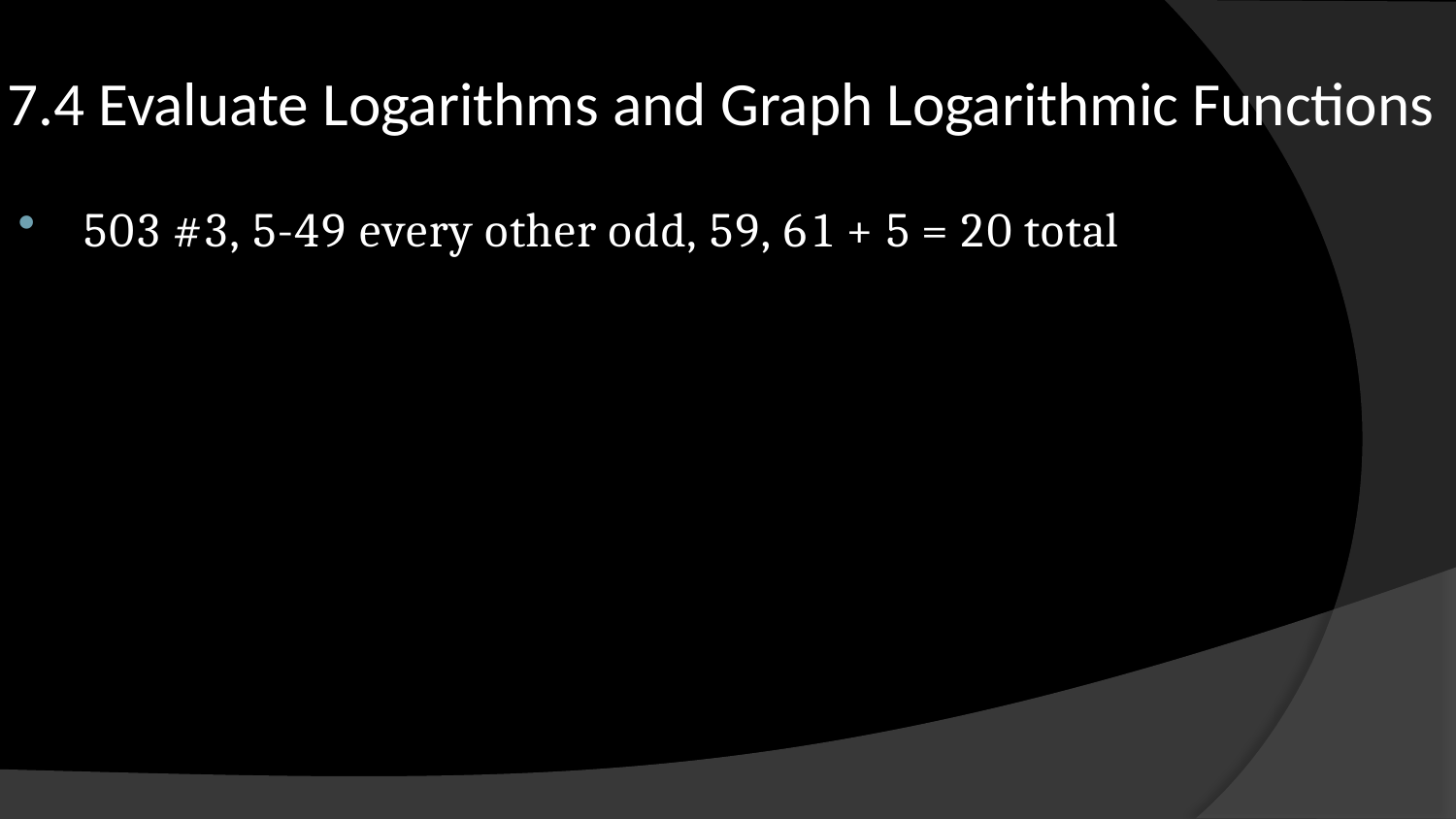

# 7.4 Evaluate Logarithms and Graph Logarithmic Functions
503 #3, 5-49 every other odd, 59, 61 + 5 = 20 total